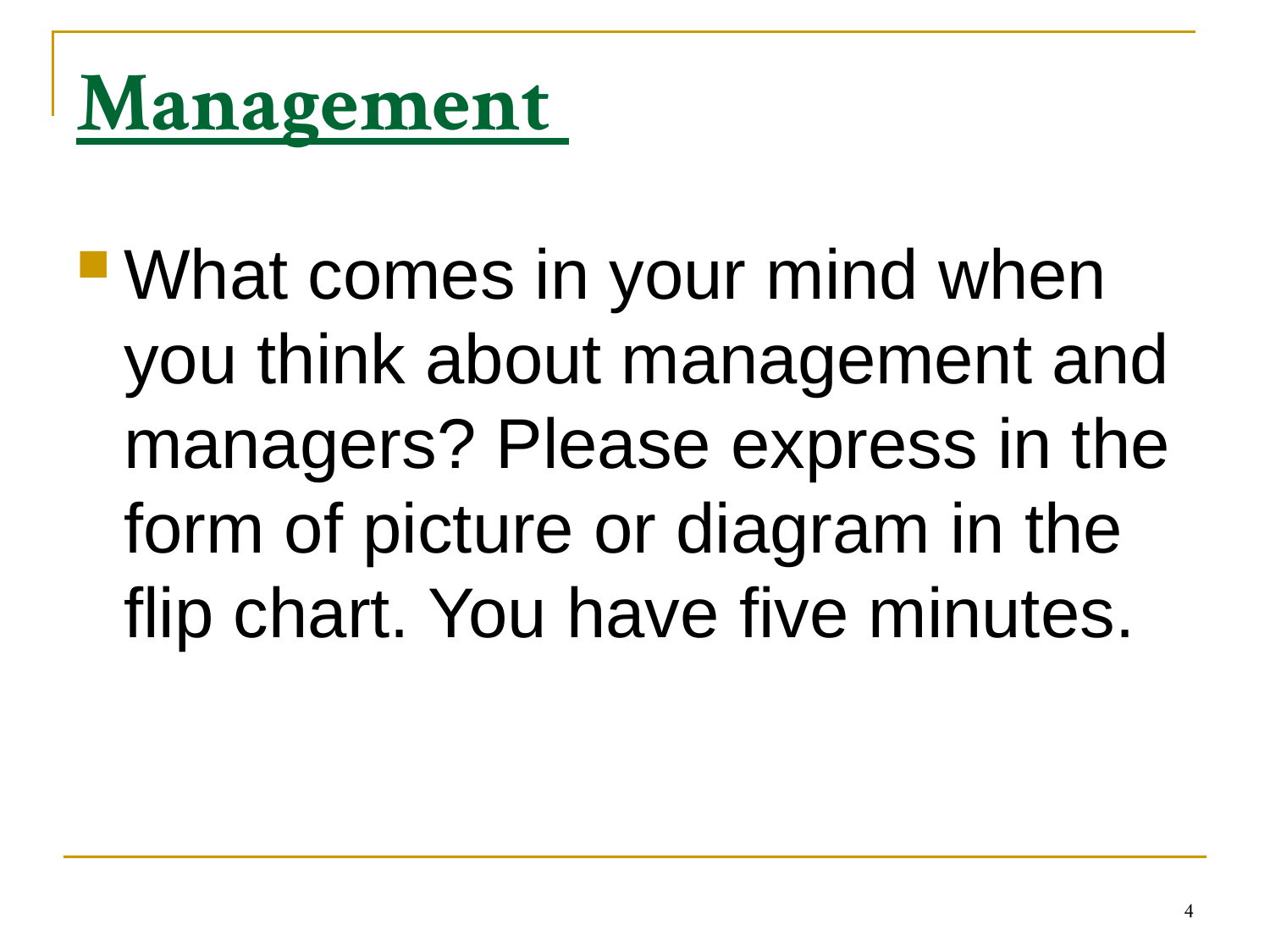

# Management
What comes in your mind when you think about management and managers? Please express in the form of picture or diagram in the flip chart. You have five minutes.
4